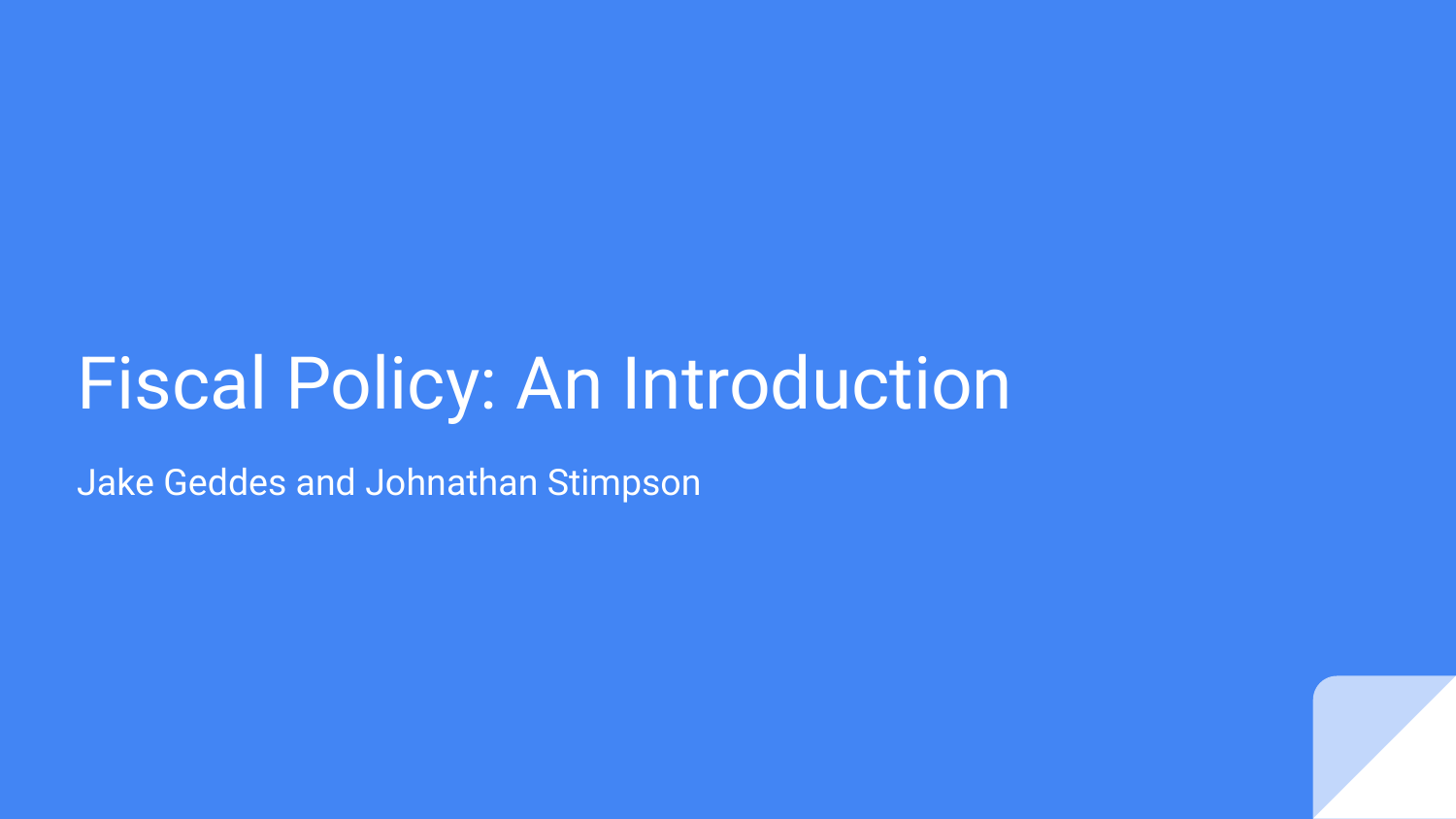

# Fiscal Policy: An Introduction
Jake Geddes and Johnathan Stimpson